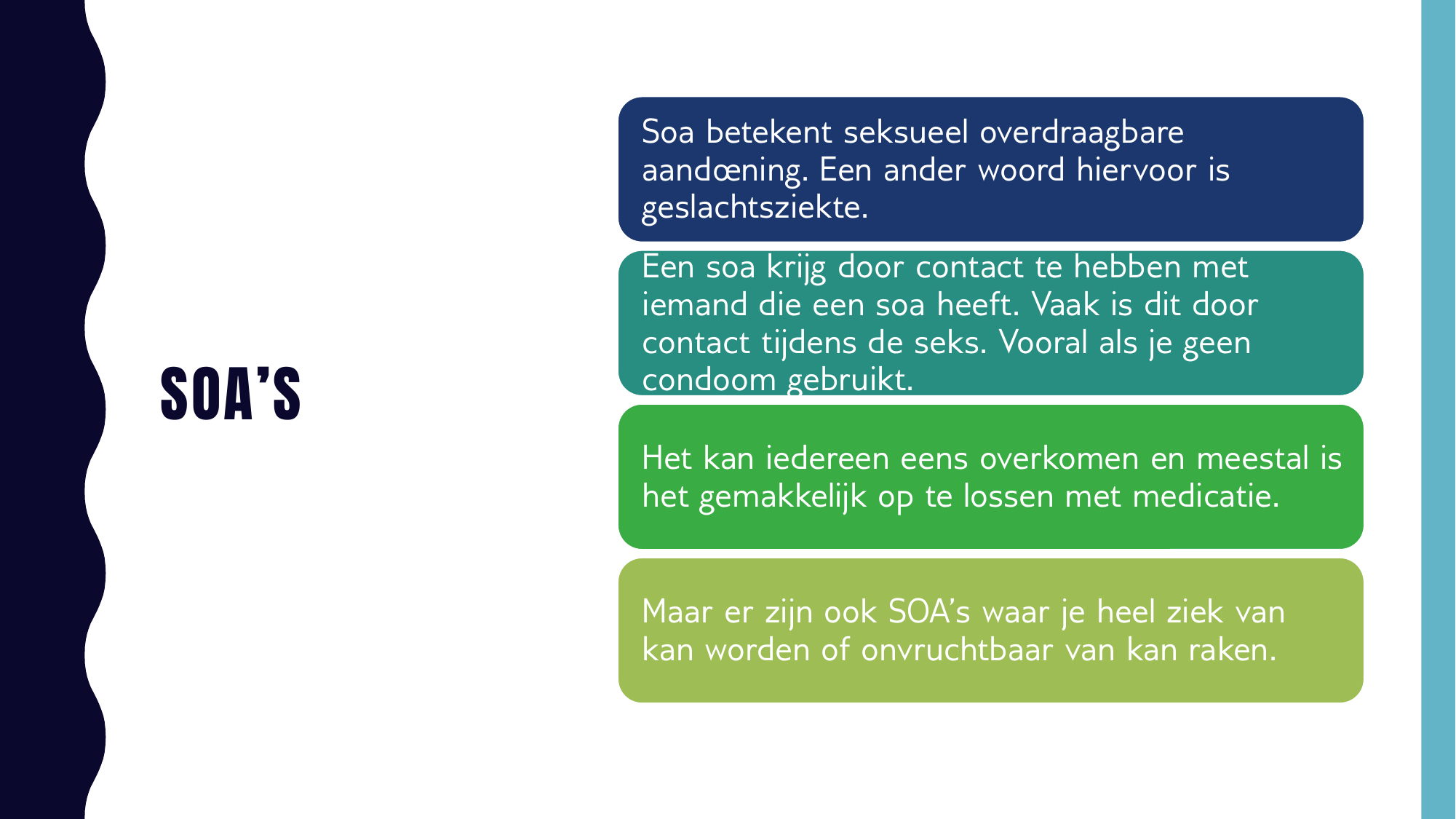

Soa betekent seksueel overdraagbare aandoening. Een ander woord hiervoor is geslachtsziekte.
Een soa krijg door contact te hebben met iemand die een soa heeft. Vaak is dit door contact tijdens de seks. Vooral als je geen condoom gebruikt.
Het kan iedereen eens overkomen en meestal is het gemakkelijk op te lossen met medicatie.
Maar er zijn ook SOA’s waar je heel ziek van kan worden of onvruchtbaar van kan raken.
# SOA’s